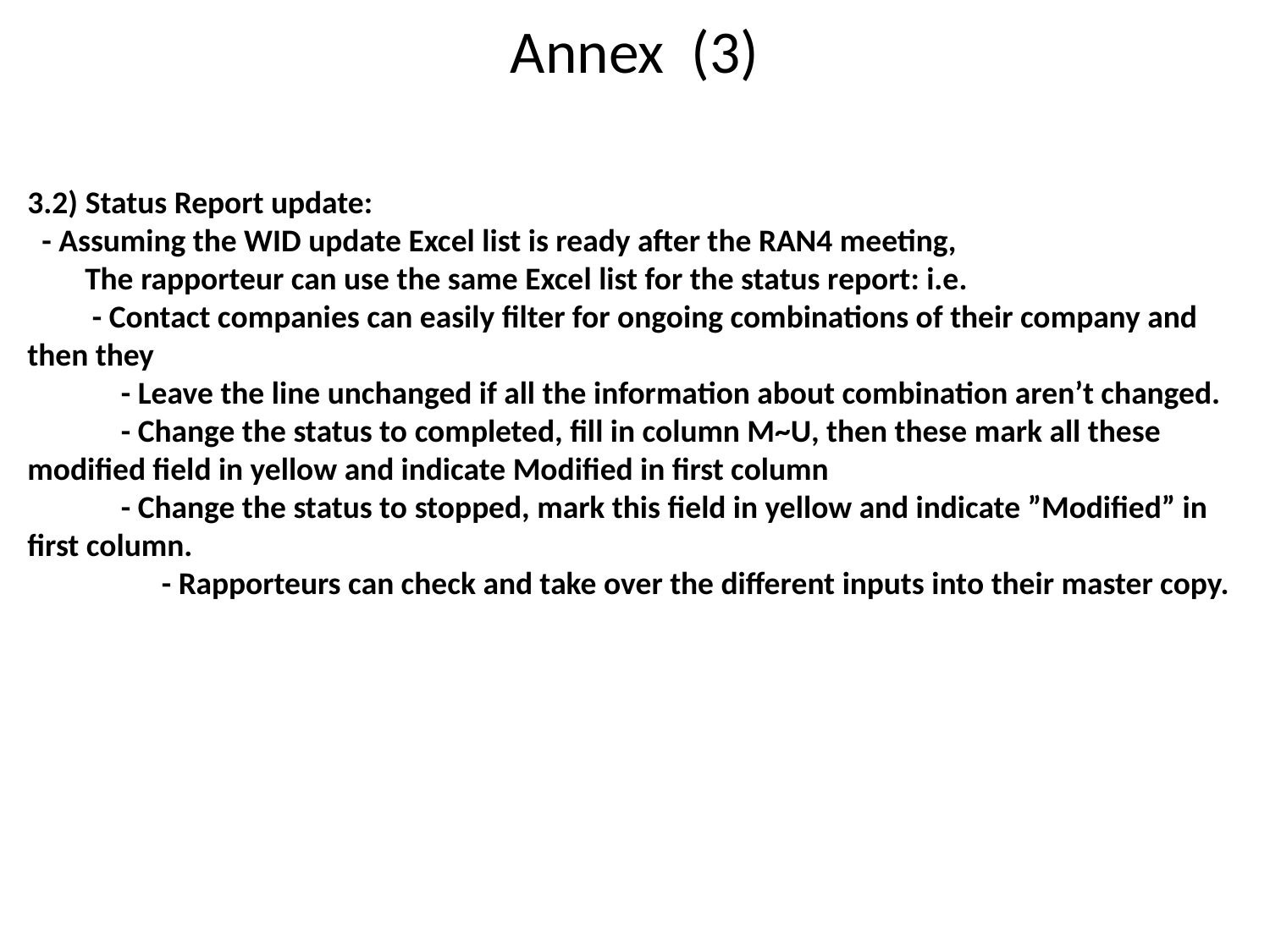

# Annex  (3)
3.2) Status Report update:
  - Assuming the WID update Excel list is ready after the RAN4 meeting,
        The rapporteur can use the same Excel list for the status report: i.e.
         - Contact companies can easily filter for ongoing combinations of their company and then they
             - Leave the line unchanged if all the information about combination aren’t changed.
             - Change the status to completed, fill in column M~U, then these mark all these modified field in yellow and indicate Modified in first column
             - Change the status to stopped, mark this field in yellow and indicate ”Modified” in first column.
         	 - Rapporteurs can check and take over the different inputs into their master copy.